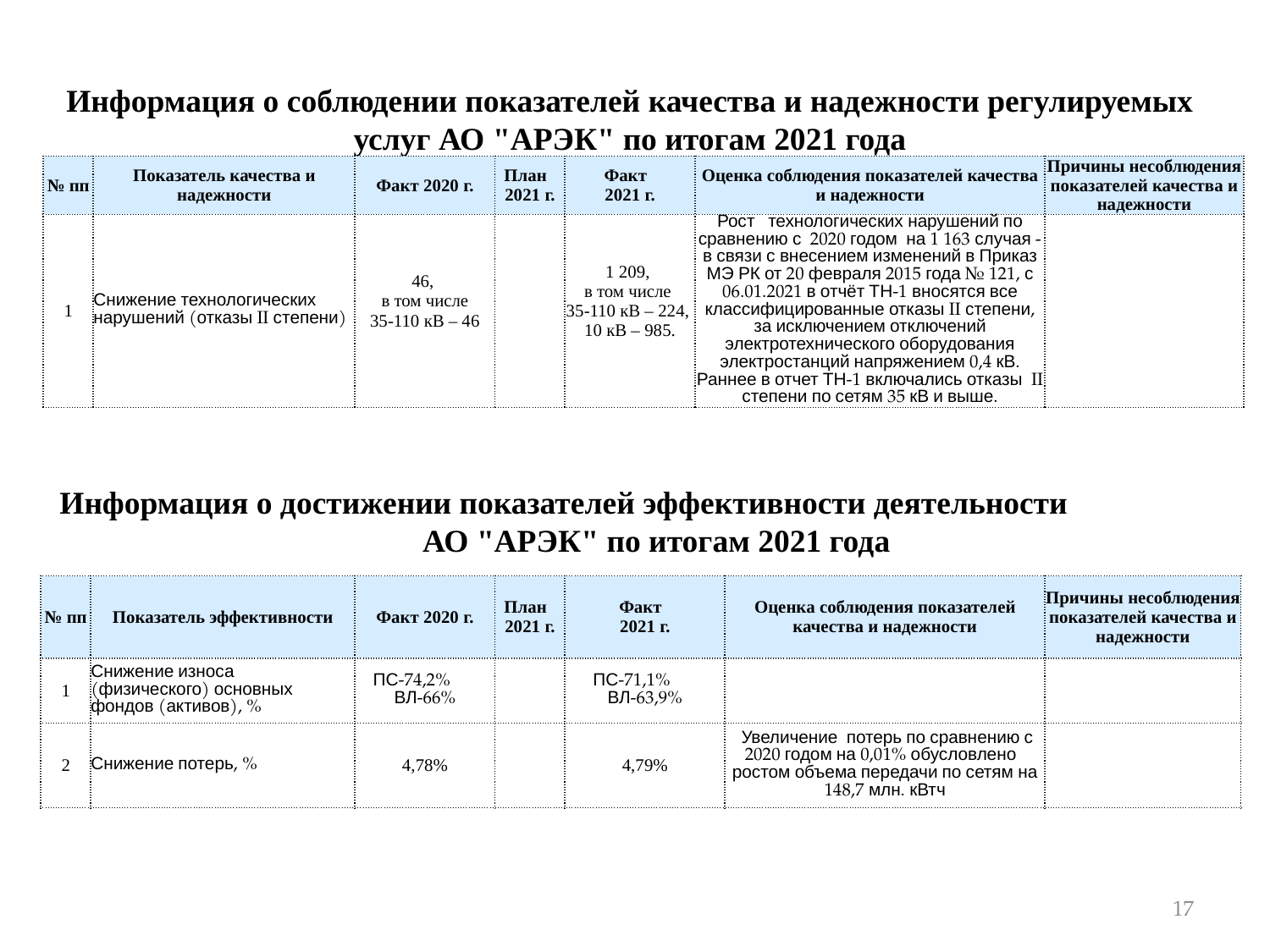

# Информация о соблюдении показателей качества и надежности регулируемых услуг АО "АРЭК" по итогам 2021 года
| № пп | Показатель качества и надежности | Факт 2020 г. | План 2021 г. | Факт 2021 г. | Оценка соблюдения показателей качества и надежности | Причины несоблюдения показателей качества и надежности |
| --- | --- | --- | --- | --- | --- | --- |
| 1 | Снижение технологических нарушений (отказы II степени) | 46, в том числе 35-110 кВ – 46 |  | 1 209, в том числе 35-110 кВ – 224, 10 кВ – 985. | Рост технологических нарушений по сравнению с 2020 годом на 1 163 случая -в связи с внесением изменений в Приказ МЭ РК от 20 февраля 2015 года № 121, с 06.01.2021 в отчёт ТН-1 вносятся все классифицированные отказы II степени, за исключением отключений электротехнического оборудования электростанций напряжением 0,4 кВ. Раннее в отчет ТН-1 включались отказы II степени по сетям 35 кВ и выше. |  |
Информация о достижении показателей эффективности деятельности                        АО "АРЭК" по итогам 2021 года
| № пп | Показатель эффективности | Факт 2020 г. | План 2021 г. | Факт 2021 г. | Оценка соблюдения показателей качества и надежности | Причины несоблюдения показателей качества и надежности |
| --- | --- | --- | --- | --- | --- | --- |
| 1 | Снижение износа (физического) основных фондов (активов), % | ПС-74,2% ВЛ-66% |  | ПС-71,1% ВЛ-63,9% |  |  |
| 2 | Снижение потерь, % | 4,78% |  | 4,79% | Увеличение потерь по сравнению с 2020 годом на 0,01% обусловлено ростом объема передачи по сетям на 148,7 млн. кВтч |  |
17